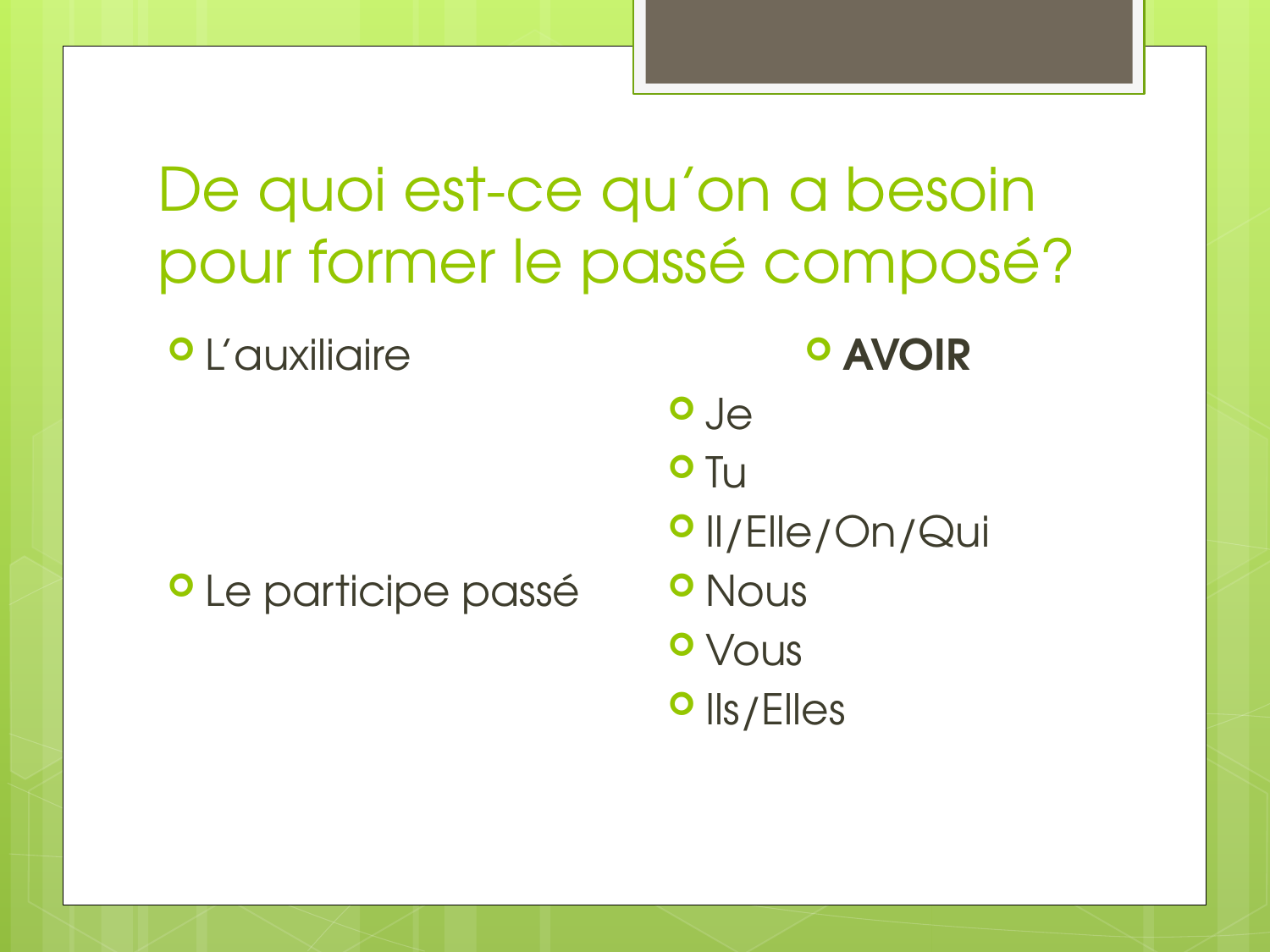

# De quoi est-ce qu’on a besoin pour former le passé composé?
AVOIR
Je
Tu
Il/Elle/On/Qui
Nous
Vous
Ils/Elles
L’auxiliaire

Le participe passé